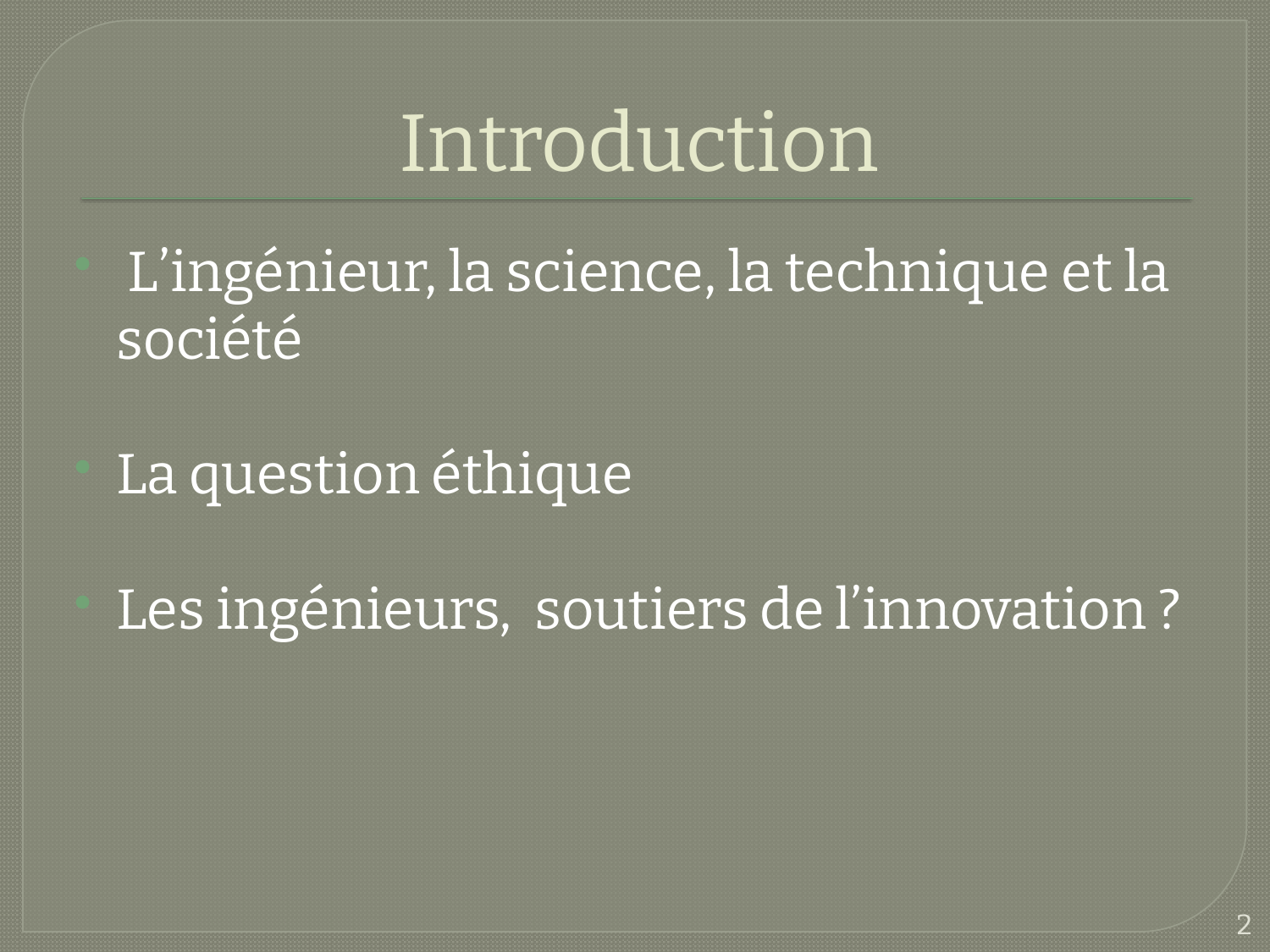

# Introduction
 L’ingénieur, la science, la technique et la société

La question éthique

Les ingénieurs,  soutiers de l’innovation ?

2